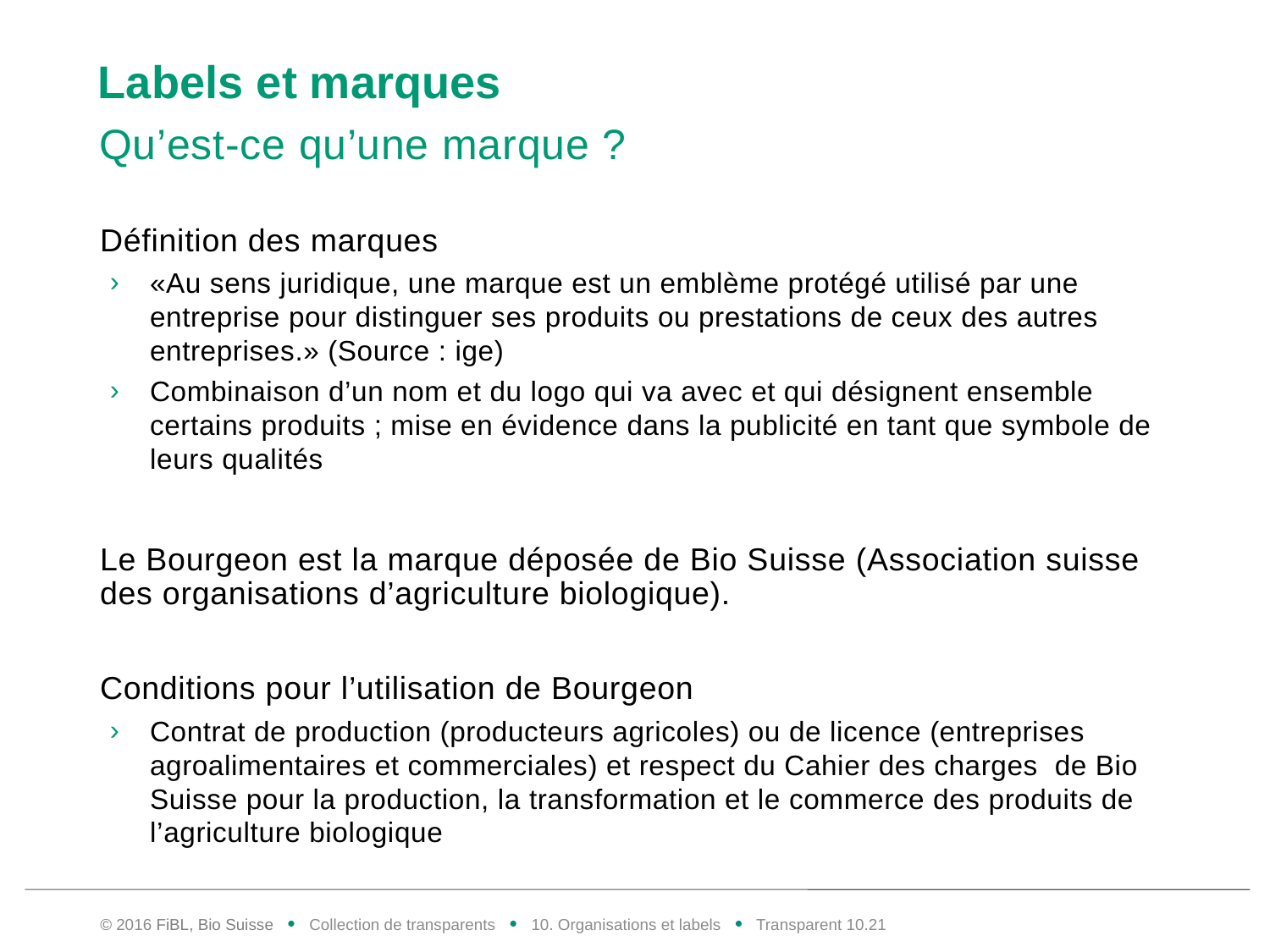

# Labels et marques
Qu’est-ce qu’une marque ?
Définition des marques
«Au sens juridique, une marque est un emblème protégé utilisé par une entreprise pour distinguer ses produits ou prestations de ceux des autres entreprises.» (Source : ige)
Combinaison d’un nom et du logo qui va avec et qui désignent ensemble certains produits ; mise en évidence dans la publicité en tant que symbole de leurs qualités

Le Bourgeon est la marque déposée de Bio Suisse (Association suisse des organisations d’agriculture biologique).

Conditions pour l’utilisation de Bourgeon
Contrat de production (producteurs agricoles) ou de licence (entreprises agroalimentaires et commerciales) et respect du Cahier des charges  de Bio Suisse pour la production, la transformation et le commerce des produits de l’agriculture biologique

© 2016 FiBL, Bio Suisse   •   Collection de transparents   •   10. Organisations et labels   •   Transparent 10.21